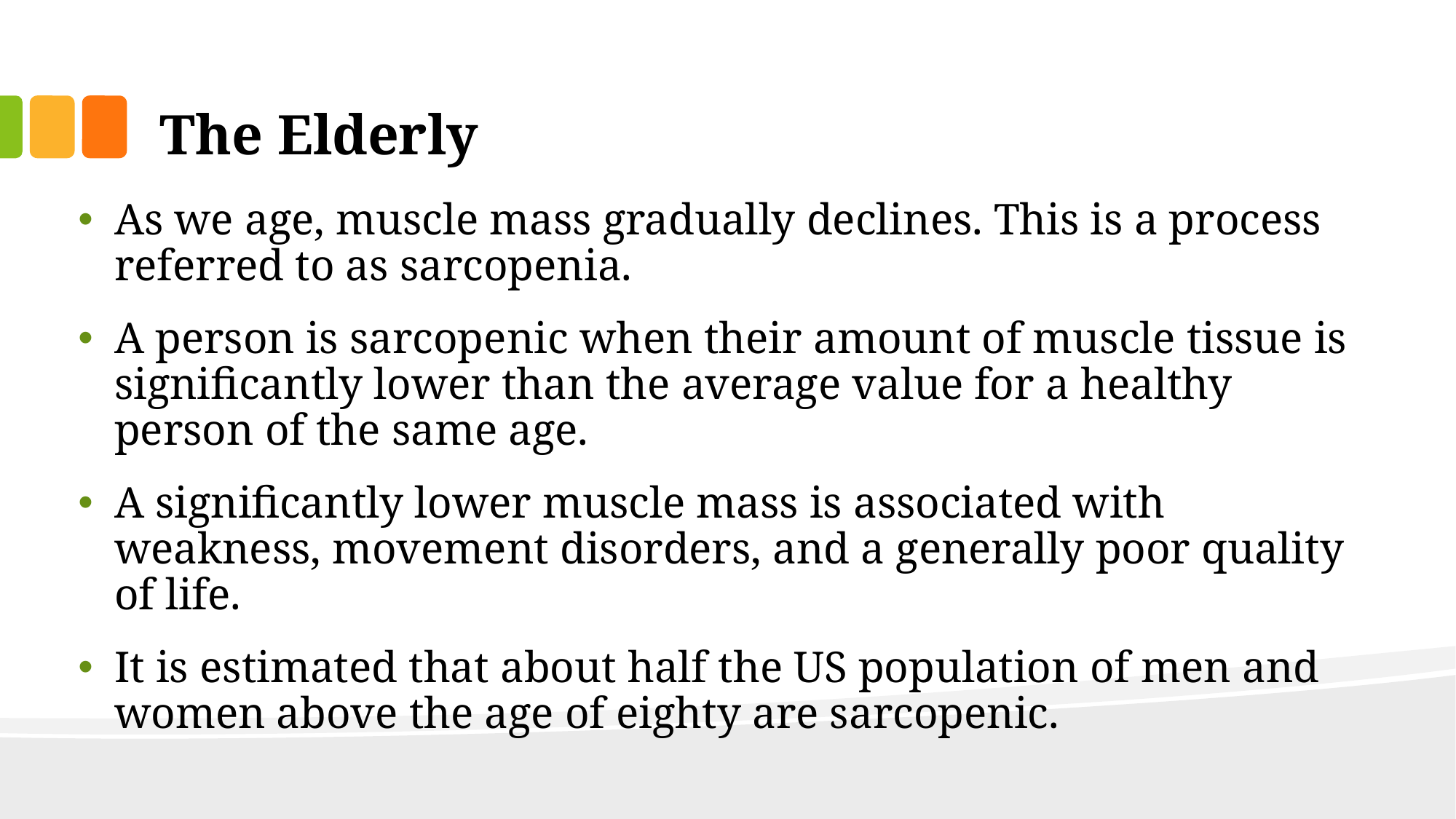

# The Elderly
As we age, muscle mass gradually declines. This is a process referred to as sarcopenia.
A person is sarcopenic when their amount of muscle tissue is significantly lower than the average value for a healthy person of the same age.
A significantly lower muscle mass is associated with weakness, movement disorders, and a generally poor quality of life.
It is estimated that about half the US population of men and women above the age of eighty are sarcopenic.